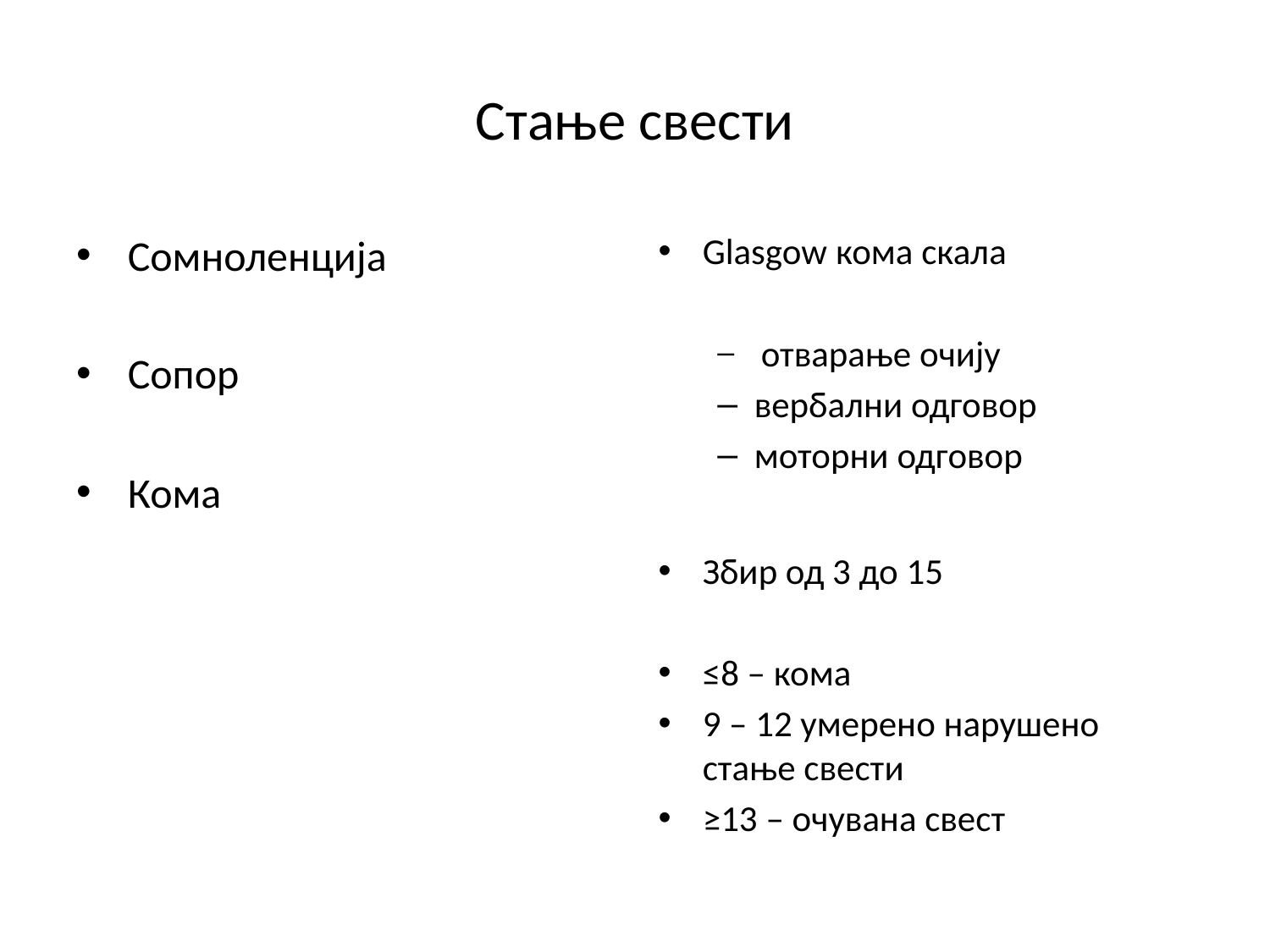

# Стање свести
Сомноленција

Сопор

Кома
Glasgow кома скала

 отварање очију
вербални одговор
моторни одговор

Збир од 3 до 15

≤8 – кома
9 – 12 умерено нарушено стање свести
≥13 – очувана свест